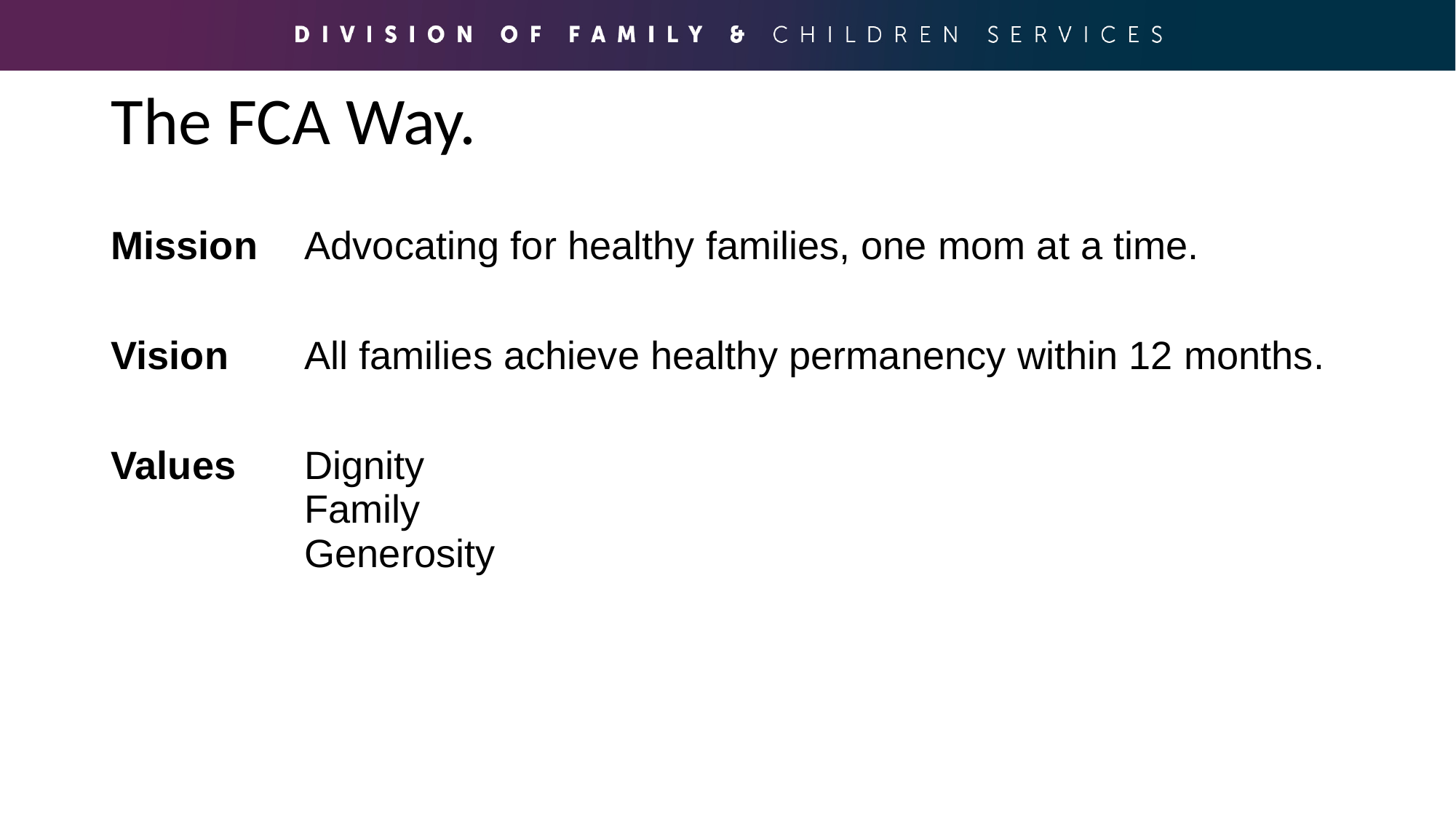

# The FCA Way.
| Mission | Advocating for healthy families, one mom at a time. |
| --- | --- |
|  |  |
| Vision | All families achieve healthy permanency within 12 months. |
|  |  |
| Values | Dignity Family Generosity |